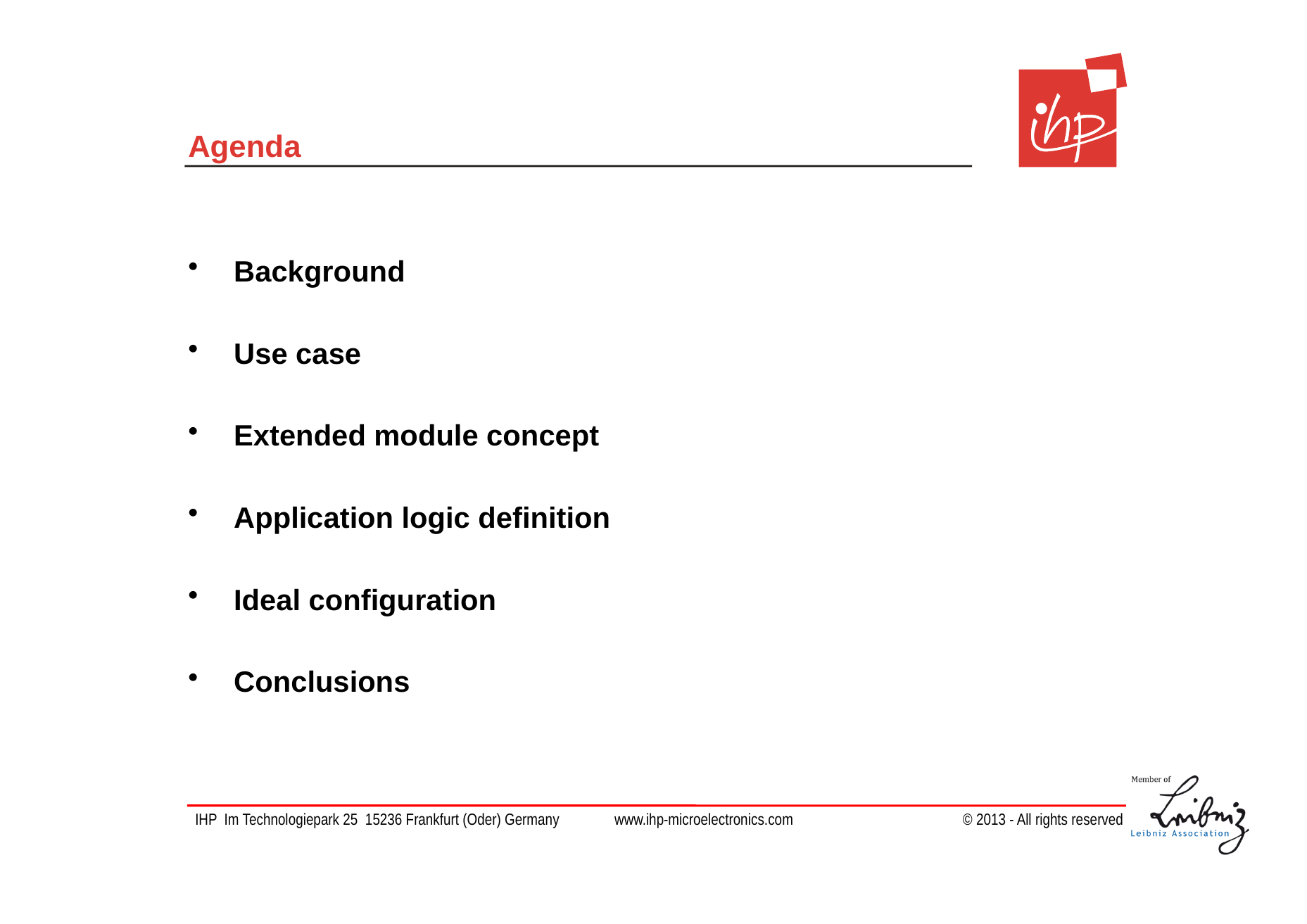

# Agenda
Background

Use case

Extended module concept

Application logic definition

Ideal configuration

Conclusions